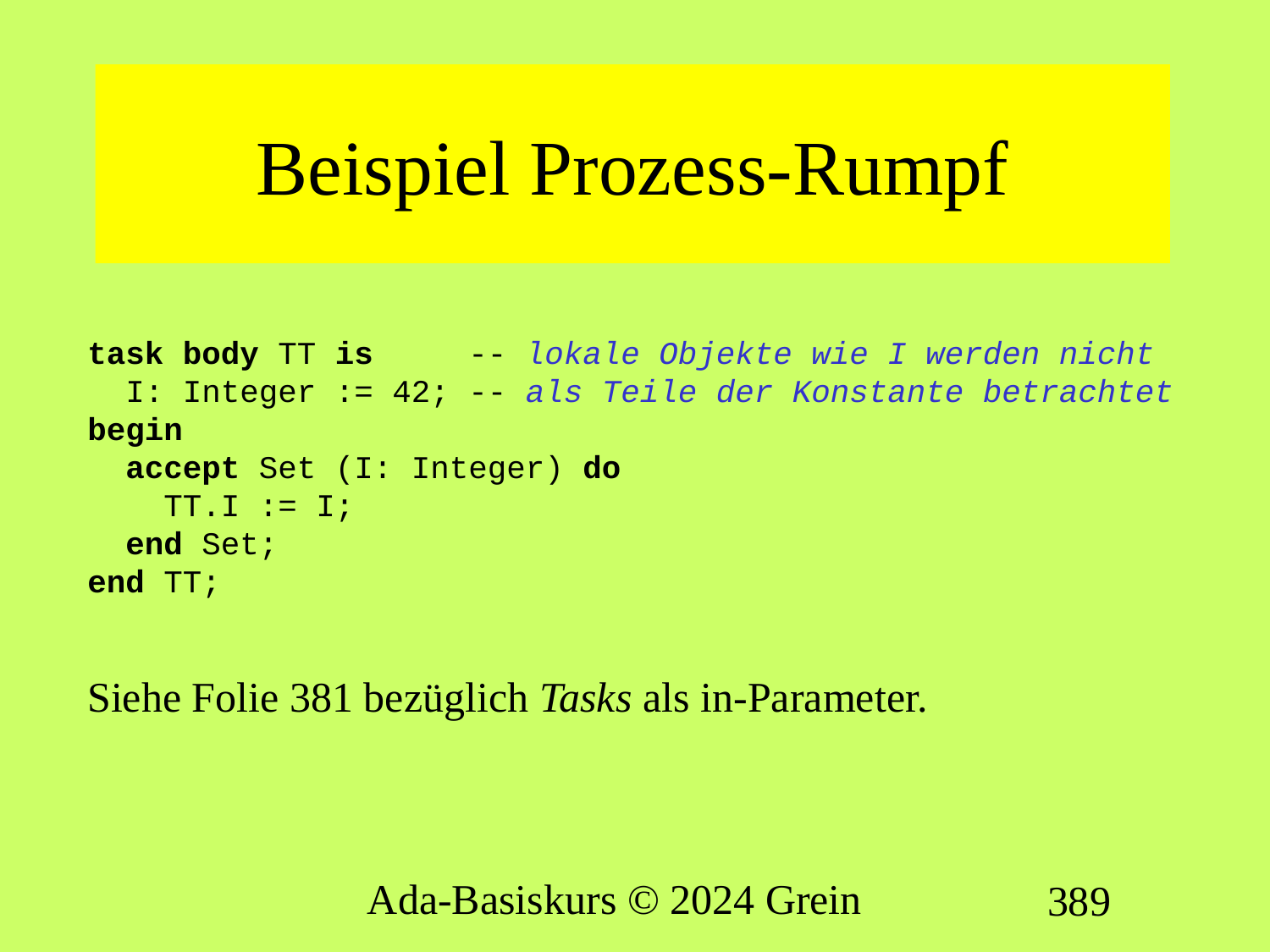

# Beispiel Prozess-Rumpf
task body TT is     -- lokale Objekte wie I werden nicht
  I: Integer := 42; -- als Teile der Konstante betrachtet
begin
  accept Set (I: Integer) do
    TT.I := I;
  end Set;
end TT;

Siehe Folie 381 bezüglich Tasks als in-Parameter.
Ada-Basiskurs © 2024 Grein
389